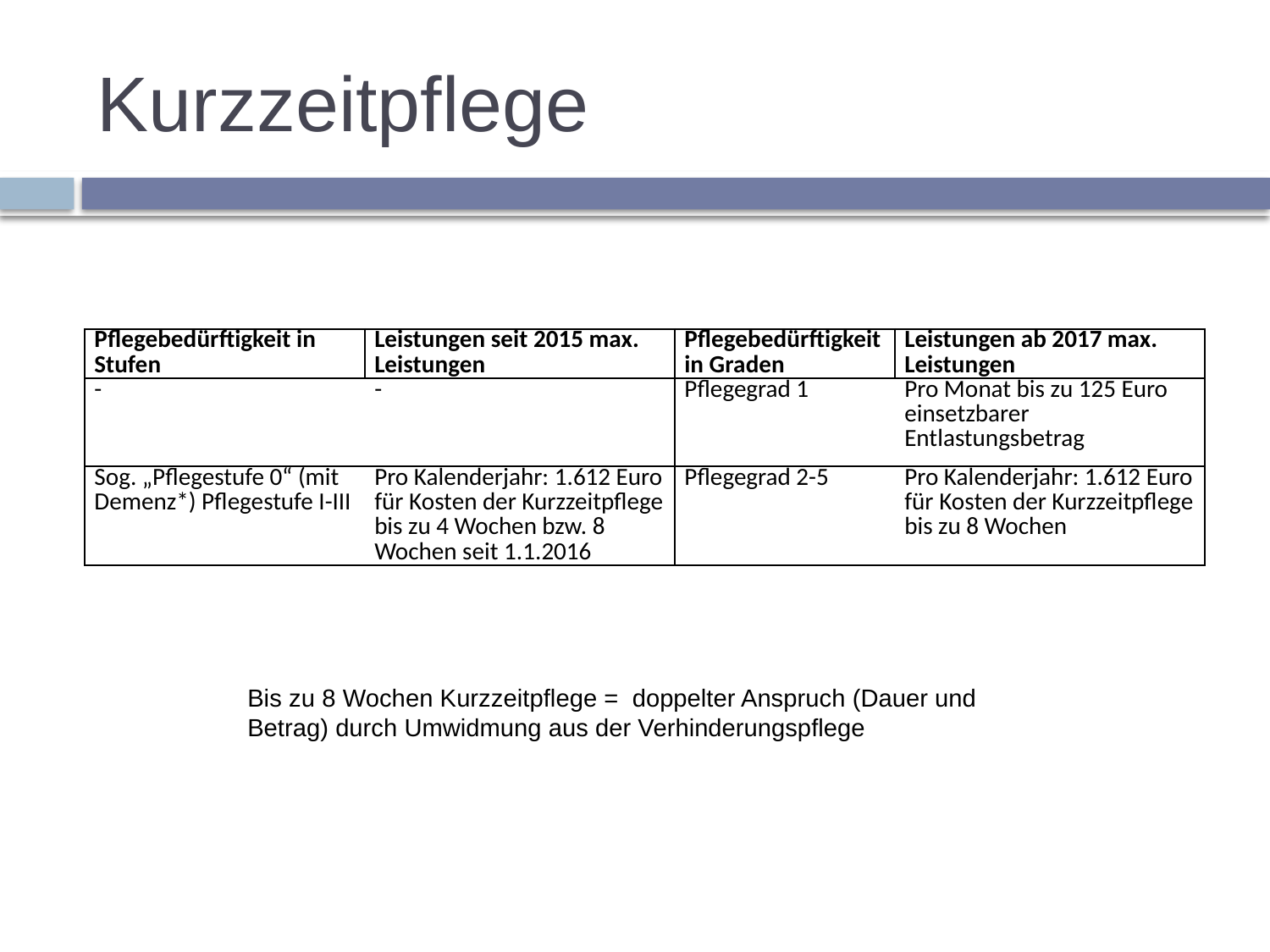

# Kurzzeitpflege
| Pflegebedürftigkeit in Stufen | Leistungen seit 2015 max. Leistungen | Pflegebedürftigkeit in Graden | Leistungen ab 2017 max. Leistungen |
| --- | --- | --- | --- |
| - | - | Pflegegrad 1 | Pro Monat bis zu 125 Euro einsetzbarer Entlastungsbetrag |
| Sog. „Pflegestufe 0“ (mit Demenz\*) Pflegestufe I-III | Pro Kalenderjahr: 1.612 Euro für Kosten der Kurzzeitpflege bis zu 4 Wochen bzw. 8 Wochen seit 1.1.2016 | Pflegegrad 2-5 | Pro Kalenderjahr: 1.612 Euro für Kosten der Kurzzeitpflege bis zu 8 Wochen |
Bis zu 8 Wochen Kurzzeitpflege =  doppelter Anspruch (Dauer und Betrag) durch Umwidmung aus der Verhinderungspflege